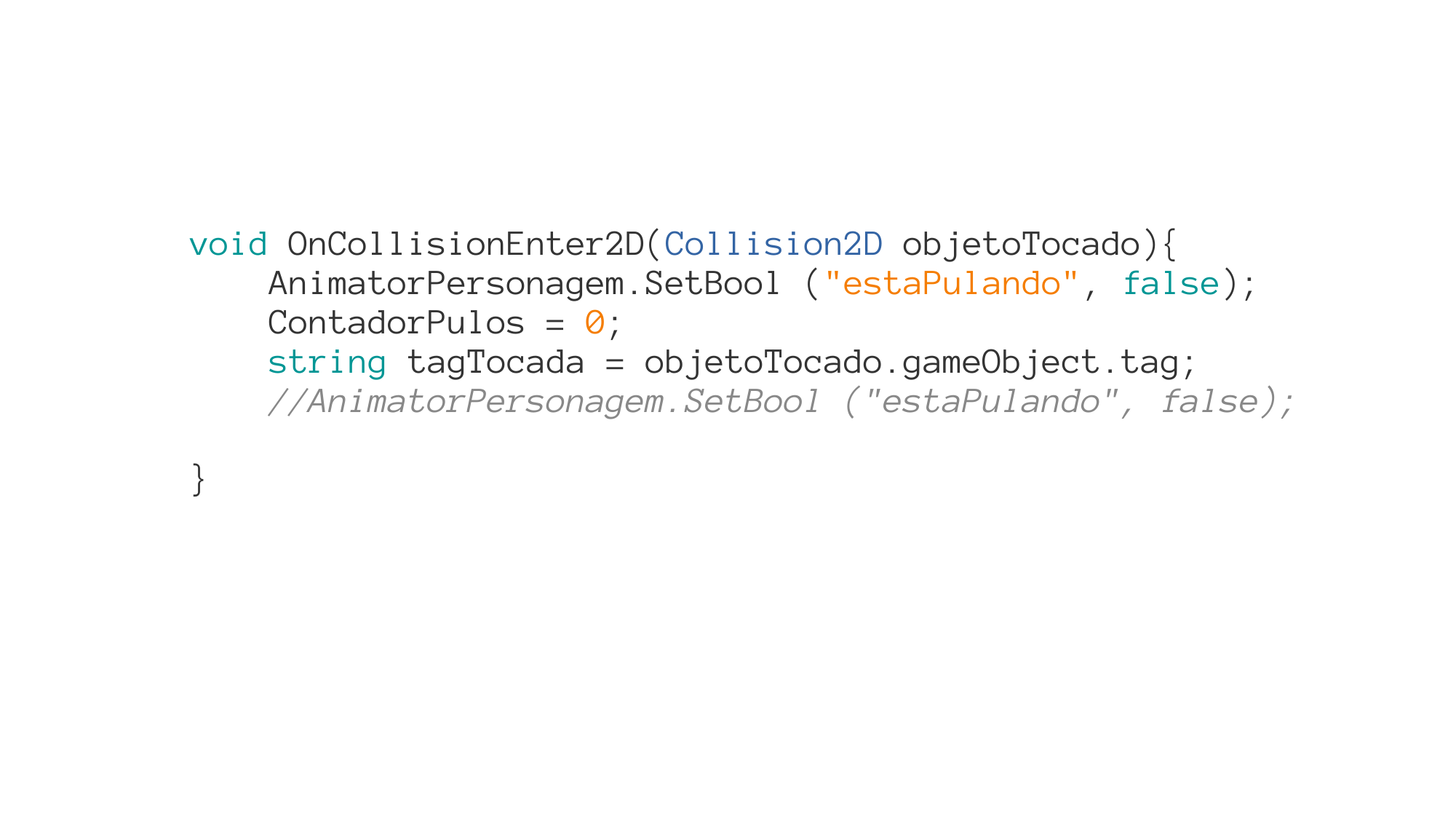

#
    void OnCollisionEnter2D(Collision2D objetoTocado){
        AnimatorPersonagem.SetBool ("estaPulando", false);
        ContadorPulos = 0;
        string tagTocada = objetoTocado.gameObject.tag; 
        //AnimatorPersonagem.SetBool ("estaPulando", false);
    }